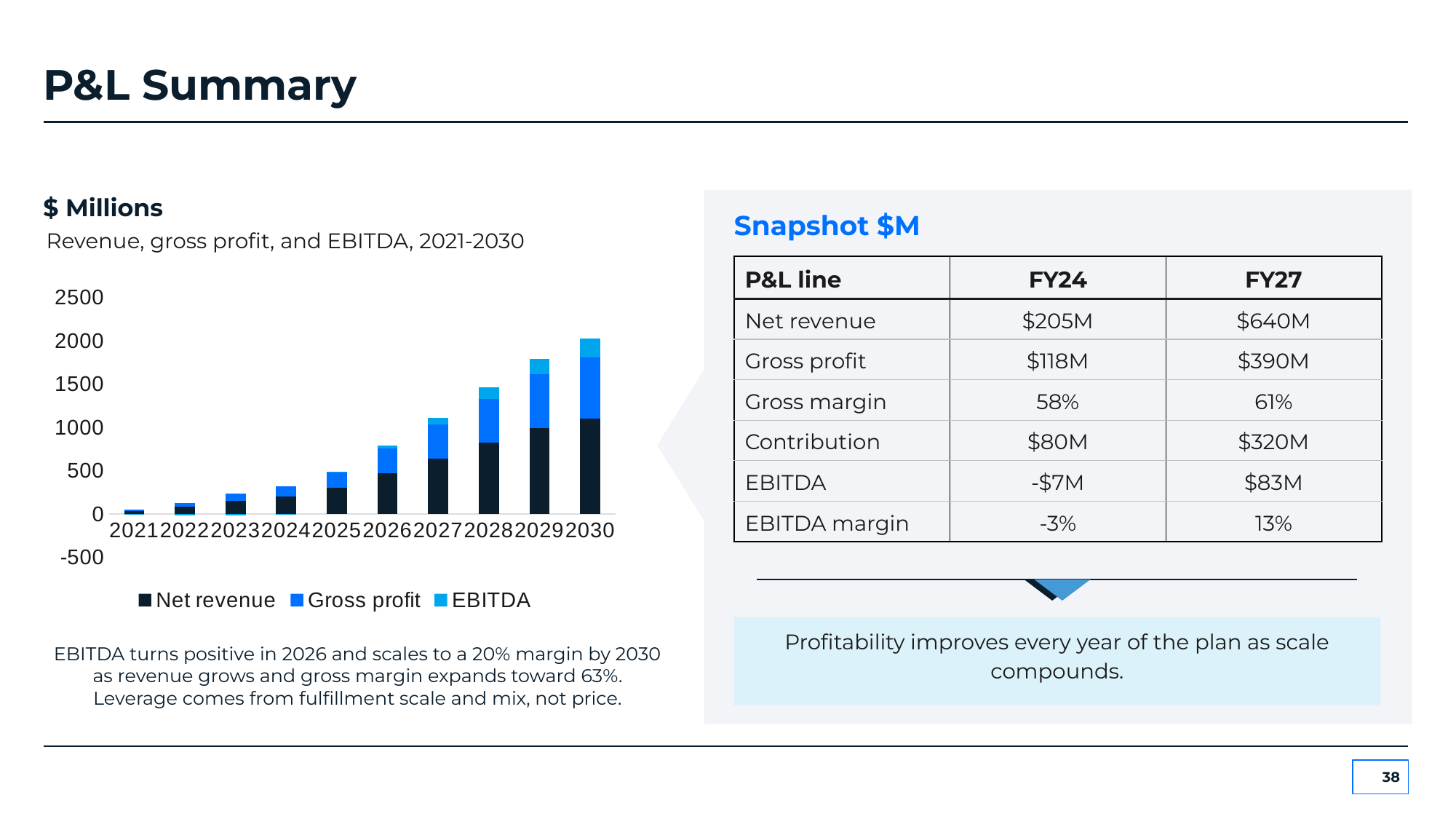

# P&L Summary
$ Millions

Snapshot $M
Revenue, gross profit, and EBITDA, 2021-2030
| P&L line | FY24 | FY27 |
| --- | --- | --- |
| Net revenue | $205M | $640M |
| Gross profit | $118M | $390M |
| Gross margin | 58% | 61% |
| Contribution | $80M | $320M |
| EBITDA | -$7M | $83M |
| EBITDA margin | -3% | 13% |

### Chart

| Category | Net revenue | Gross profit | EBITDA |
|---|---|---|---|
| 2021 | 34.0 | 18.0 | -13.0 |
| 2022 | 80.0 | 44.0 | -18.0 |
| 2023 | 150.0 | 84.0 | -15.0 |
| 2024 | 205.0 | 118.0 | -7.0 |
| 2025 | 300.0 | 177.0 | 12.0 |
| 2026 | 470.0 | 282.0 | 42.0 |
| 2027 | 640.0 | 390.0 | 83.0 |
| 2028 | 820.0 | 508.0 | 131.0 |
| 2029 | 990.0 | 624.0 | 178.0 |
| 2030 | 1100.0 | 704.0 | 220.0 |

Profitability improves every year of the plan as scale compounds.
EBITDA turns positive in 2026 and scales to a 20% margin by 2030 as revenue grows and gross margin expands toward 63%.
Leverage comes from fulfillment scale and mix, not price.
38